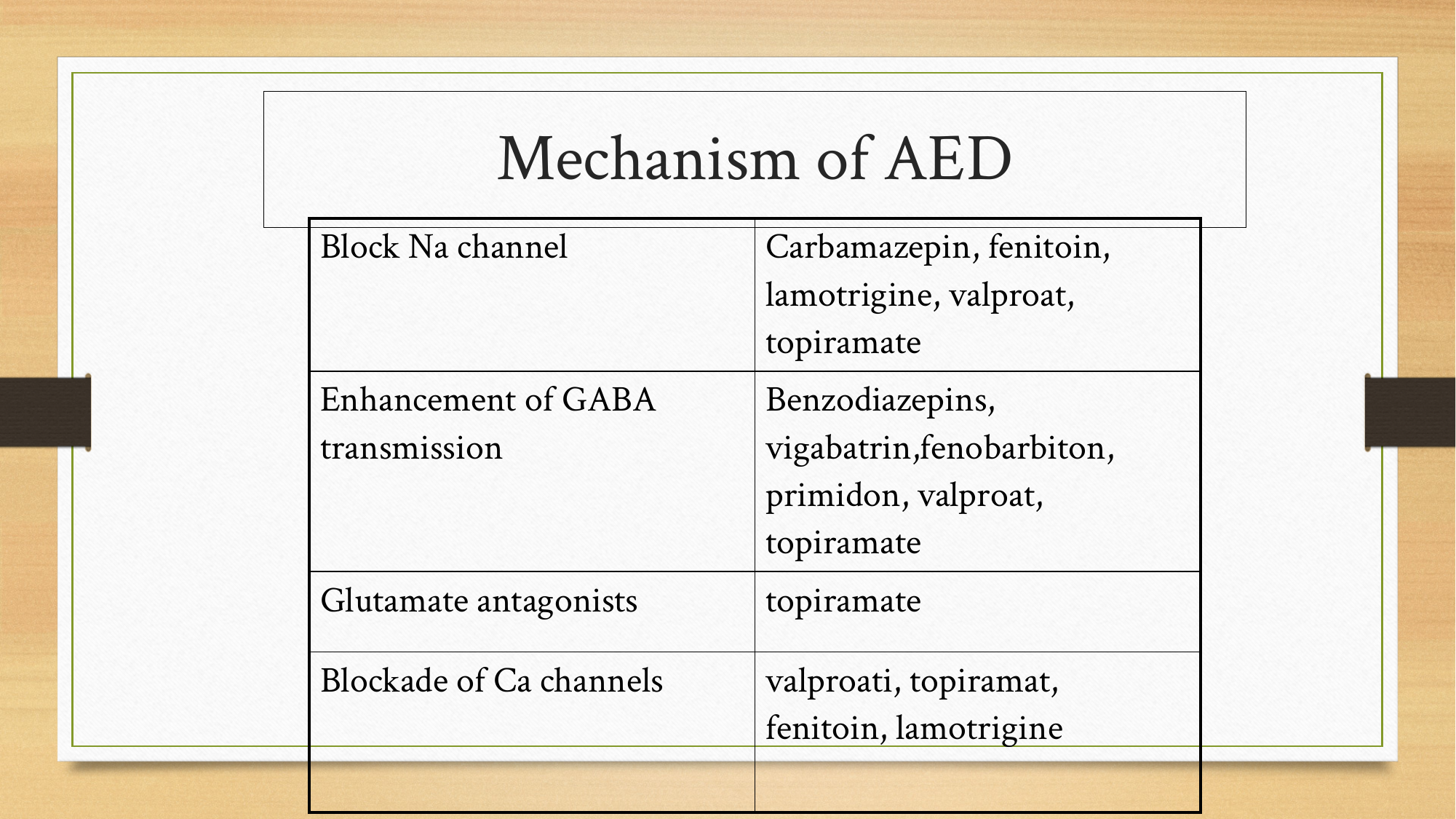

Mechanism of AED
| Block Na channel | Carbamazepin, fenitoin, lamotrigine, valproat, topiramate |
| --- | --- |
| Enhancement of GABA transmission | Benzodiazepins, vigabatrin,fenobarbiton, primidon, valproat, topiramate |
| Glutamate antagonists | topiramate |
| Blockade of Ca channels | valproati, topiramat, fenitoin, lamotrigine |